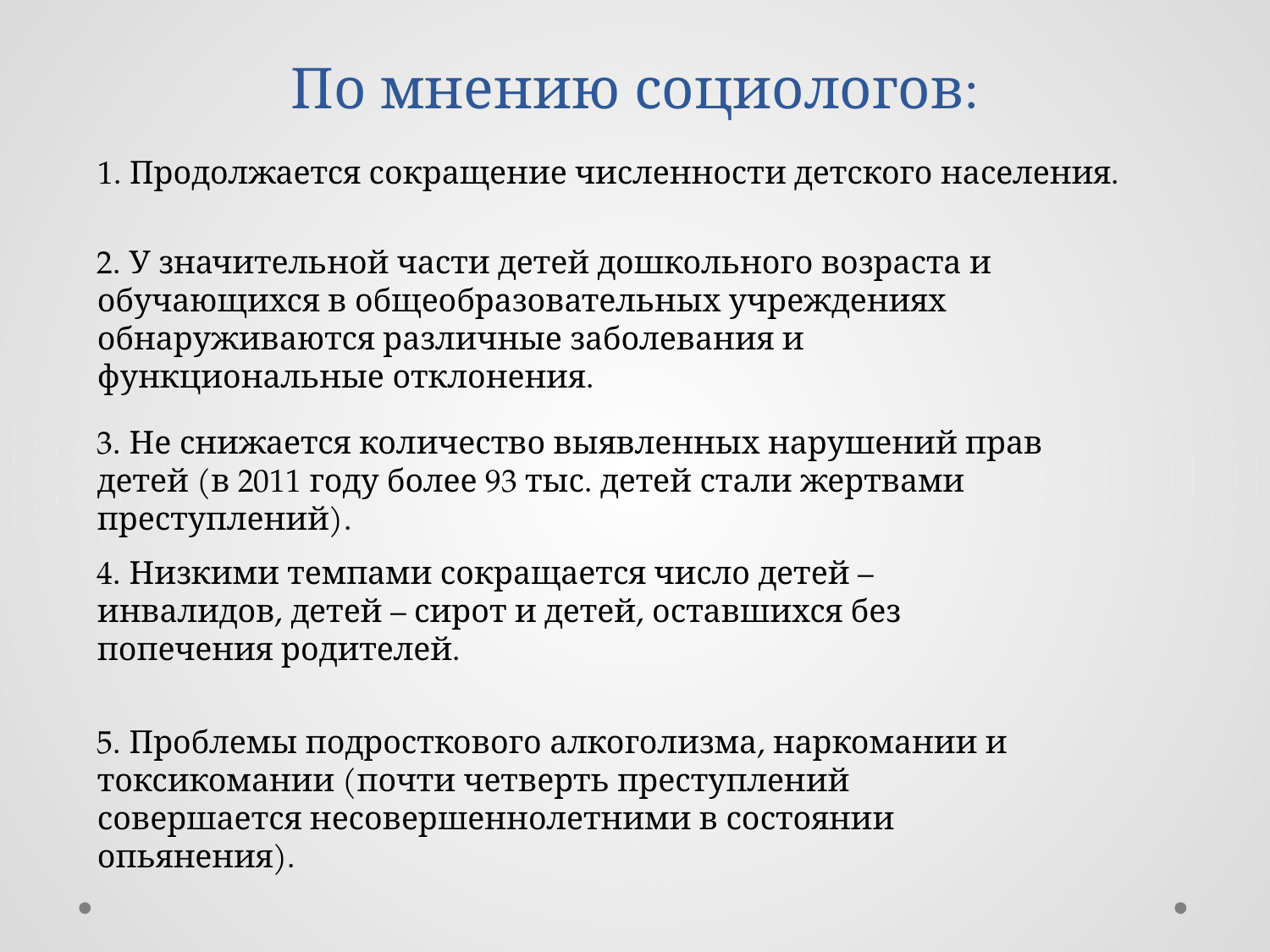

# По мнению социологов:
1. Продолжается сокращение численности детского населения.

2. У значительной части детей дошкольного возраста и обучающихся в общеобразовательных учреждениях обнаруживаются различные заболевания и функциональные отклонения.
3. Не снижается количество выявленных нарушений прав детей (в 2011 году более 93 тыс. детей стали жертвами преступлений).
4. Низкими темпами сокращается число детей – инвалидов, детей – сирот и детей, оставшихся без попечения родителей.
5. Проблемы подросткового алкоголизма, наркомании и токсикомании (почти четверть преступлений совершается несовершеннолетними в состоянии опьянения).